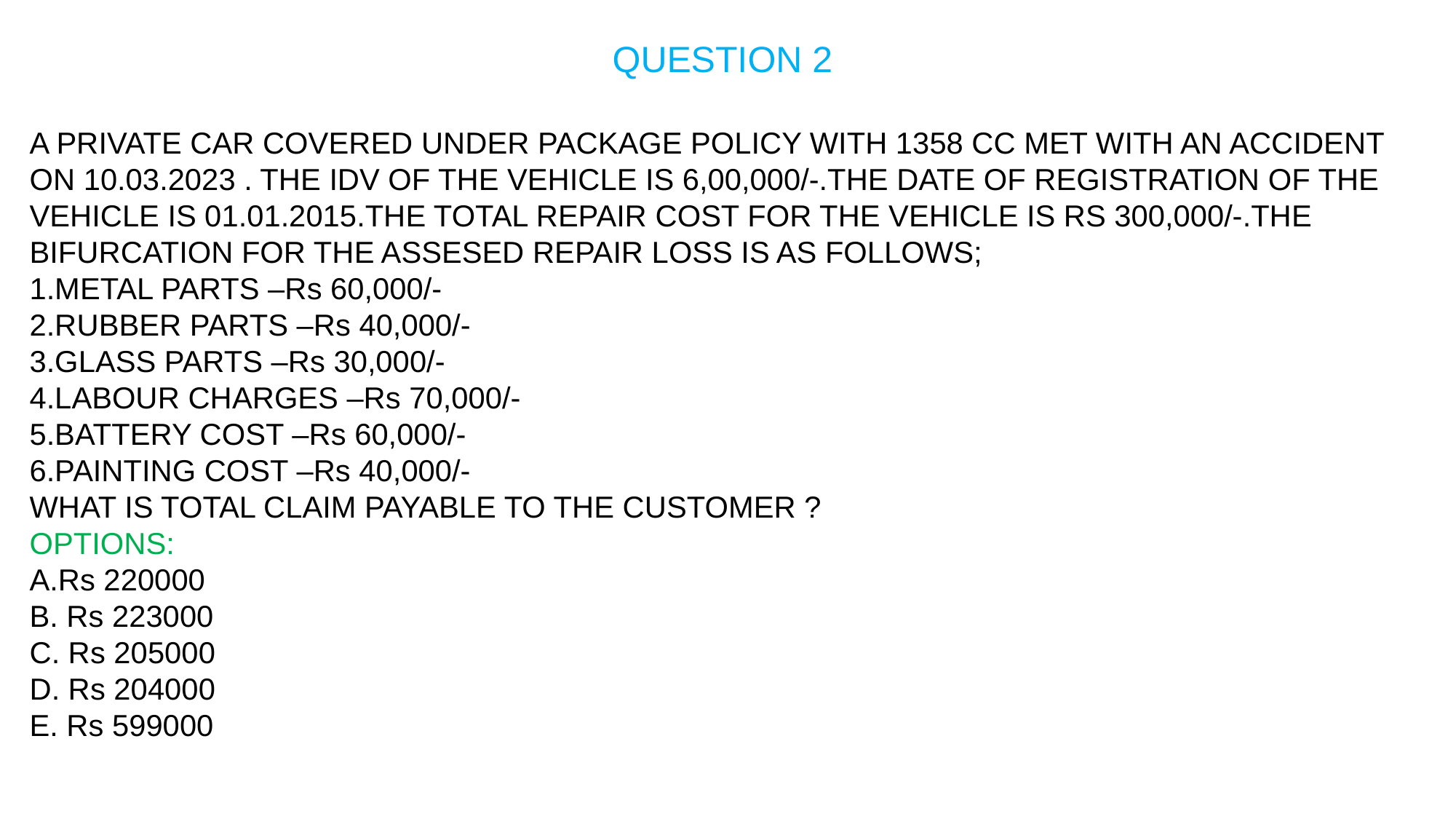

QUESTION 2

A PRIVATE CAR COVERED UNDER PACKAGE POLICY WITH 1358 CC MET WITH AN ACCIDENT ON 10.03.2023 . THE IDV OF THE VEHICLE IS 6,00,000/-.THE DATE OF REGISTRATION OF THE VEHICLE IS 01.01.2015.THE TOTAL REPAIR COST FOR THE VEHICLE IS RS 300,000/-.THE BIFURCATION FOR THE ASSESED REPAIR LOSS IS AS FOLLOWS;
1.METAL PARTS –Rs 60,000/-
2.RUBBER PARTS –Rs 40,000/-
3.GLASS PARTS –Rs 30,000/-
4.LABOUR CHARGES –Rs 70,000/-
5.BATTERY COST –Rs 60,000/-
6.PAINTING COST –Rs 40,000/-
WHAT IS TOTAL CLAIM PAYABLE TO THE CUSTOMER ?
OPTIONS:
A.Rs 220000
B. Rs 223000
C. Rs 205000
D. Rs 204000
E. Rs 599000